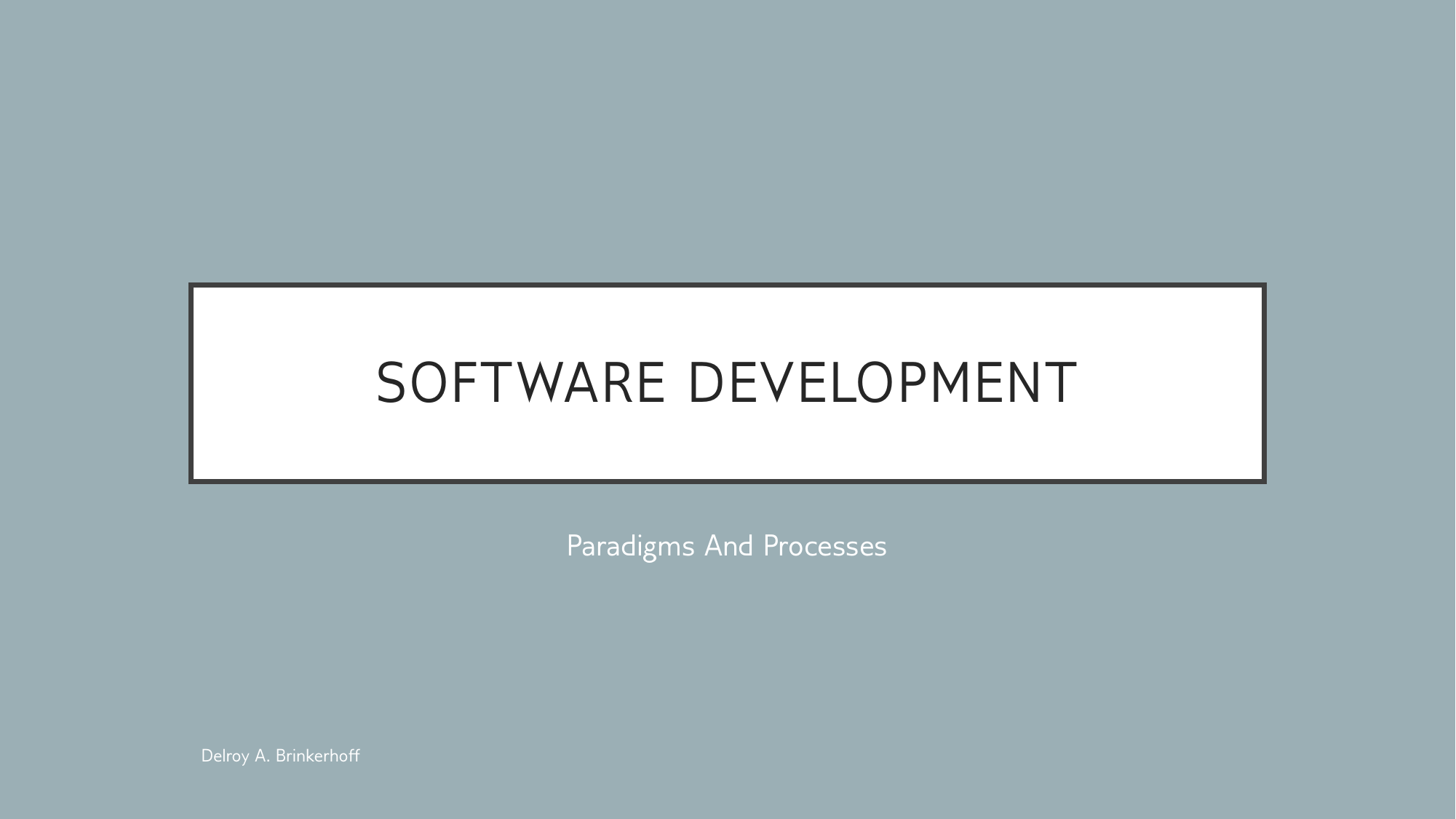

# Software Development
Paradigms And Processes
Delroy A. Brinkerhoff